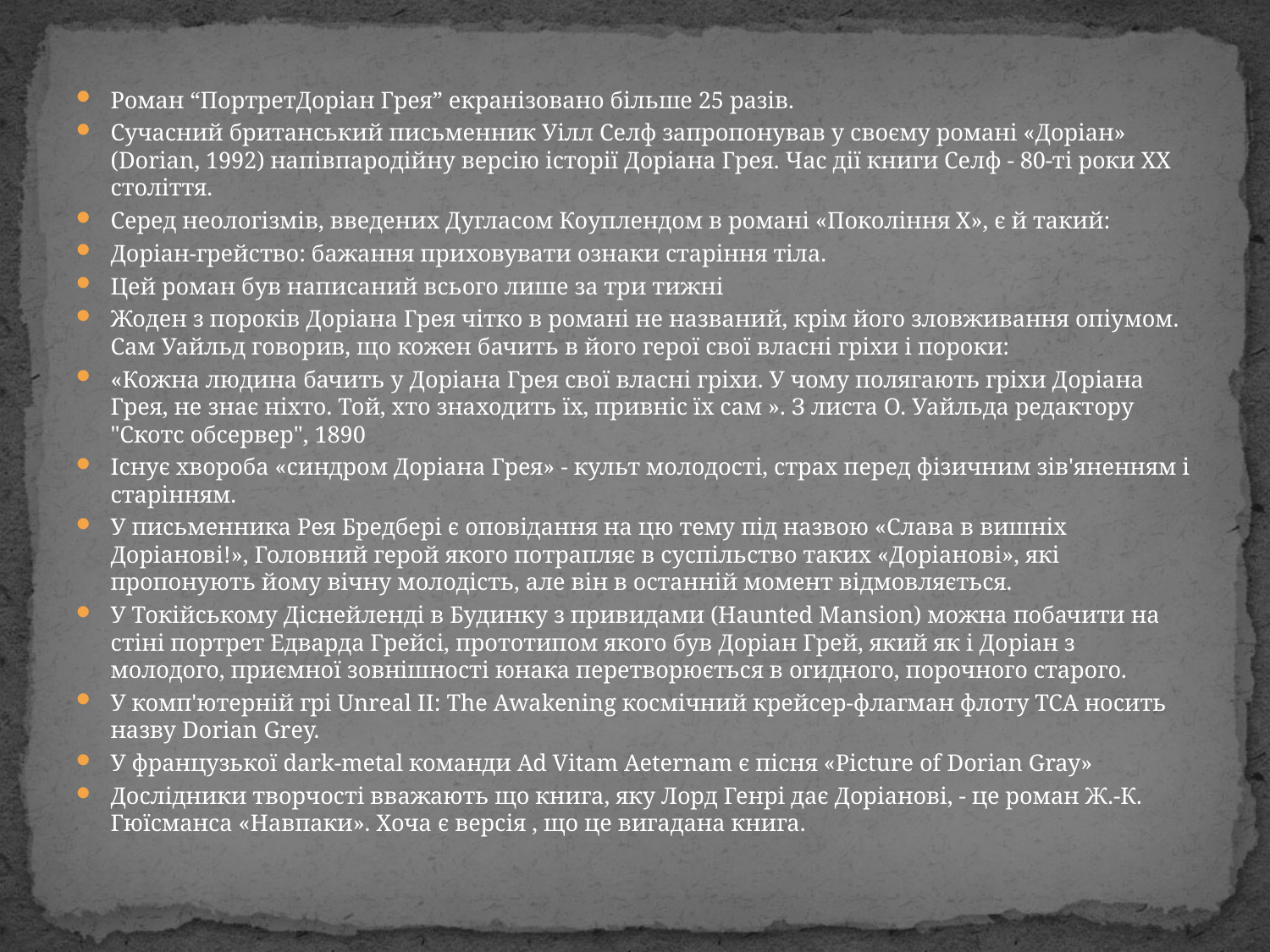

Роман “ПортретДоріан Грея” екранізовано більше 25 разів.
Сучасний британський письменник Уілл Селф запропонував у своєму романі «Доріан» (Dorian, 1992) напівпародійну версію історії Доріана Грея. Час дії книги Селф - 80-ті роки XX століття.
Серед неологізмів, введених Дугласом Коуплендом в романі «Покоління X», є й такий:
Доріан-грейство: бажання приховувати ознаки старіння тіла.
Цей роман був написаний всього лише за три тижні
Жоден з пороків Доріана Грея чітко в романі не названий, крім його зловживання опіумом. Сам Уайльд говорив, що кожен бачить в його герої свої власні гріхи і пороки:
«Кожна людина бачить у Доріана Грея свої власні гріхи. У чому полягають гріхи Доріана Грея, не знає ніхто. Той, хто знаходить їх, привніс їх сам ». З листа О. Уайльда редактору "Скотс обсервер", 1890
Існує хвороба «синдром Доріана Грея» - культ молодості, страх перед фізичним зів'яненням і старінням.
У письменника Рея Бредбері є оповідання на цю тему під назвою «Слава в вишніх Доріанові!», Головний герой якого потрапляє в суспільство таких «Доріанові», які пропонують йому вічну молодість, але він в останній момент відмовляється.
У Токійському Діснейленді в Будинку з привидами (Haunted Mansion) можна побачити на стіні портрет Едварда Грейсі, прототипом якого був Доріан Грей, який як і Доріан з молодого, приємної зовнішності юнака перетворюється в огидного, порочного старого.
У комп'ютерній грі Unreal II: The Awakening космічний крейсер-флагман флоту TCA носить назву Dorian Grey.
У французької dark-metal команди Ad Vitam Aeternam є пісня «Picture of Dorian Gray»
Дослідники творчості вважають що книга, яку Лорд Генрі дає Доріанові, - це роман Ж.-К. Гюїсманса «Навпаки». Хоча є версія , що це вигадана книга.